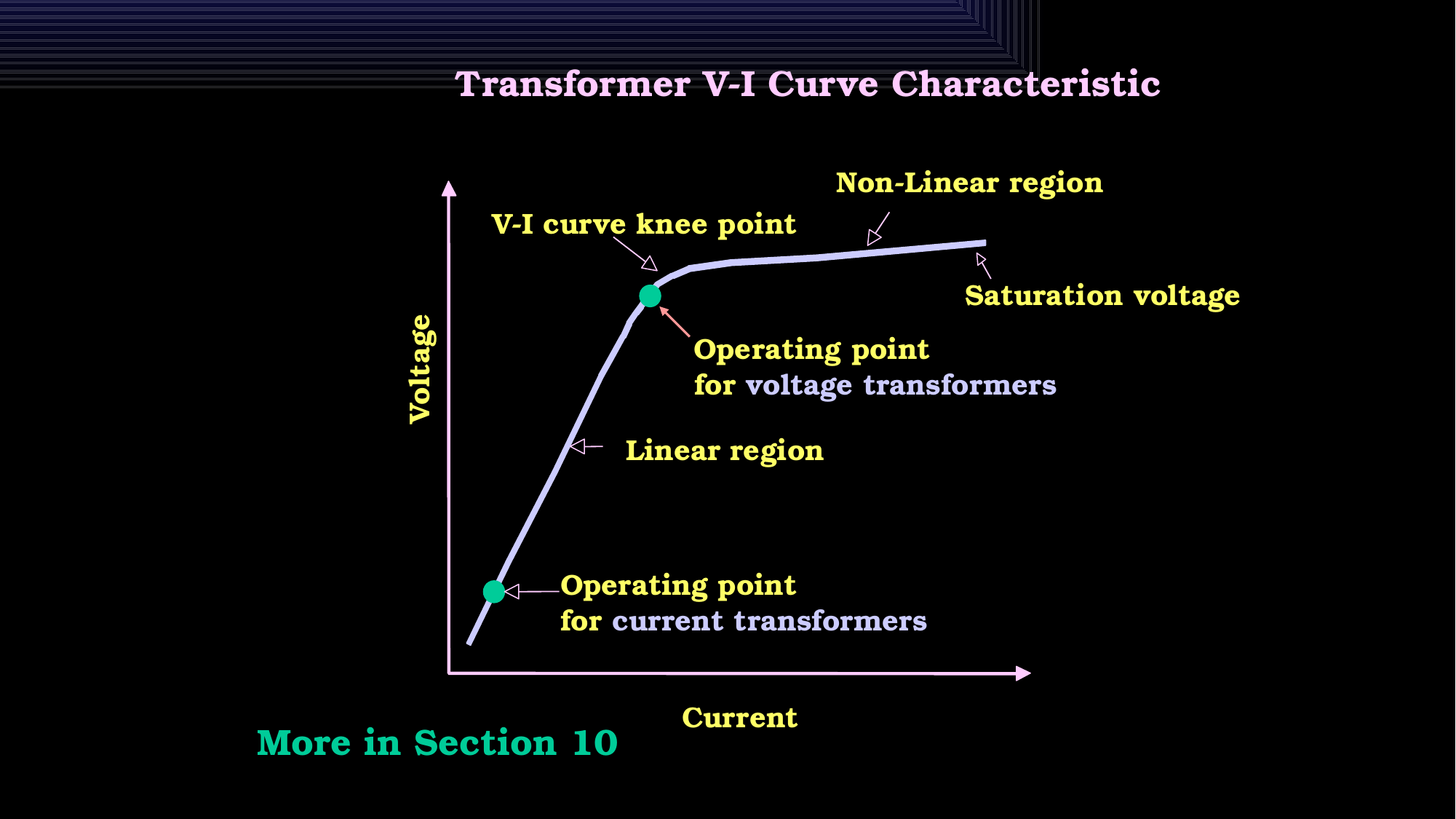

Transformer V-I Curve Characteristic
Non-Linear region

V-I curve knee point

Saturation voltage

Operating point
for voltage transformers

Voltage
Linear region

Operating point

for current transformers

Current
More in Section 10